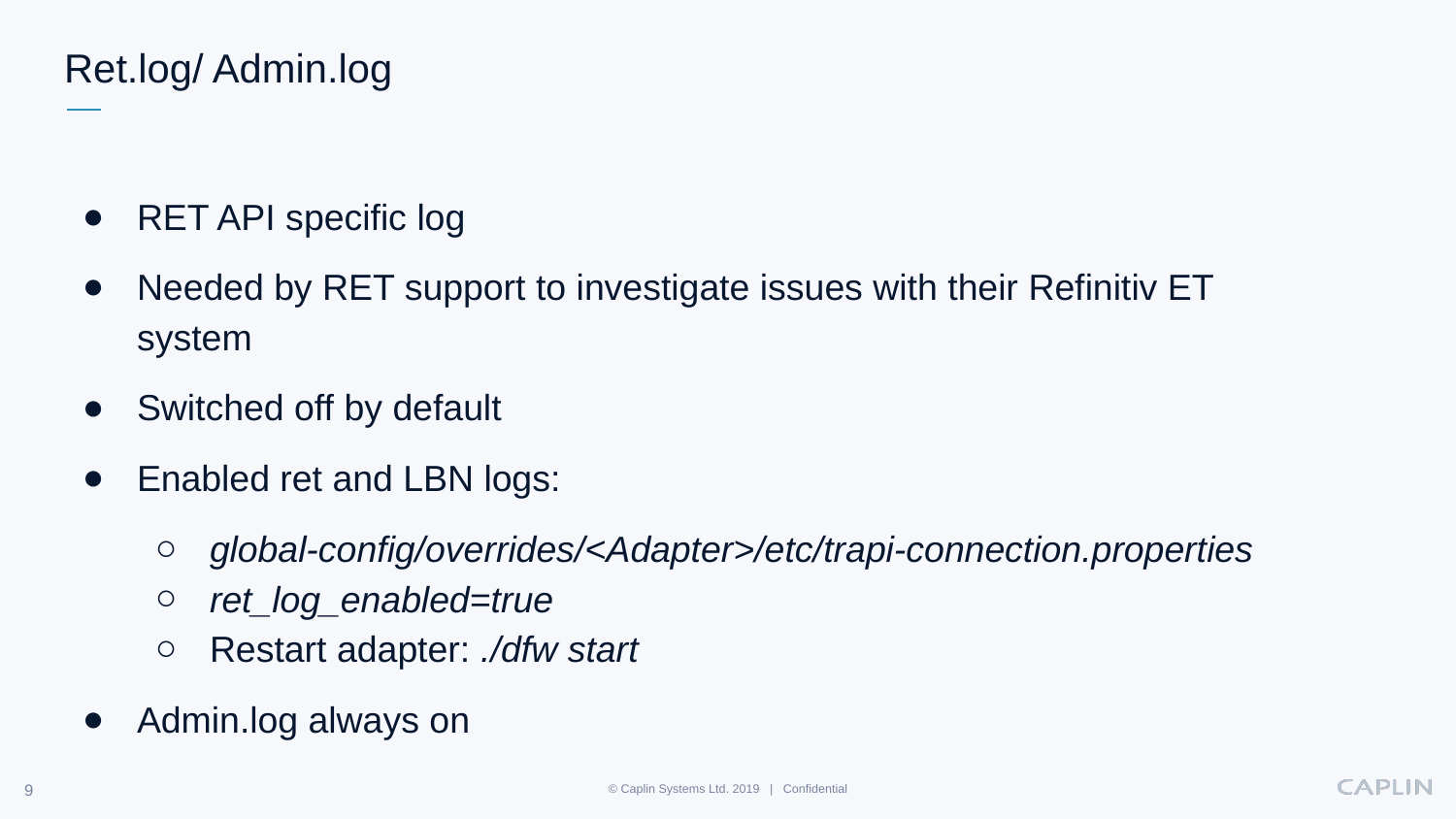

# Ret.log/ Admin.log
RET API specific log
Needed by RET support to investigate issues with their Refinitiv ET system
Switched off by default
Enabled ret and LBN logs:
global-config/overrides/<Adapter>/etc/trapi-connection.properties
ret_log_enabled=true
Restart adapter: ./dfw start
Admin.log always on